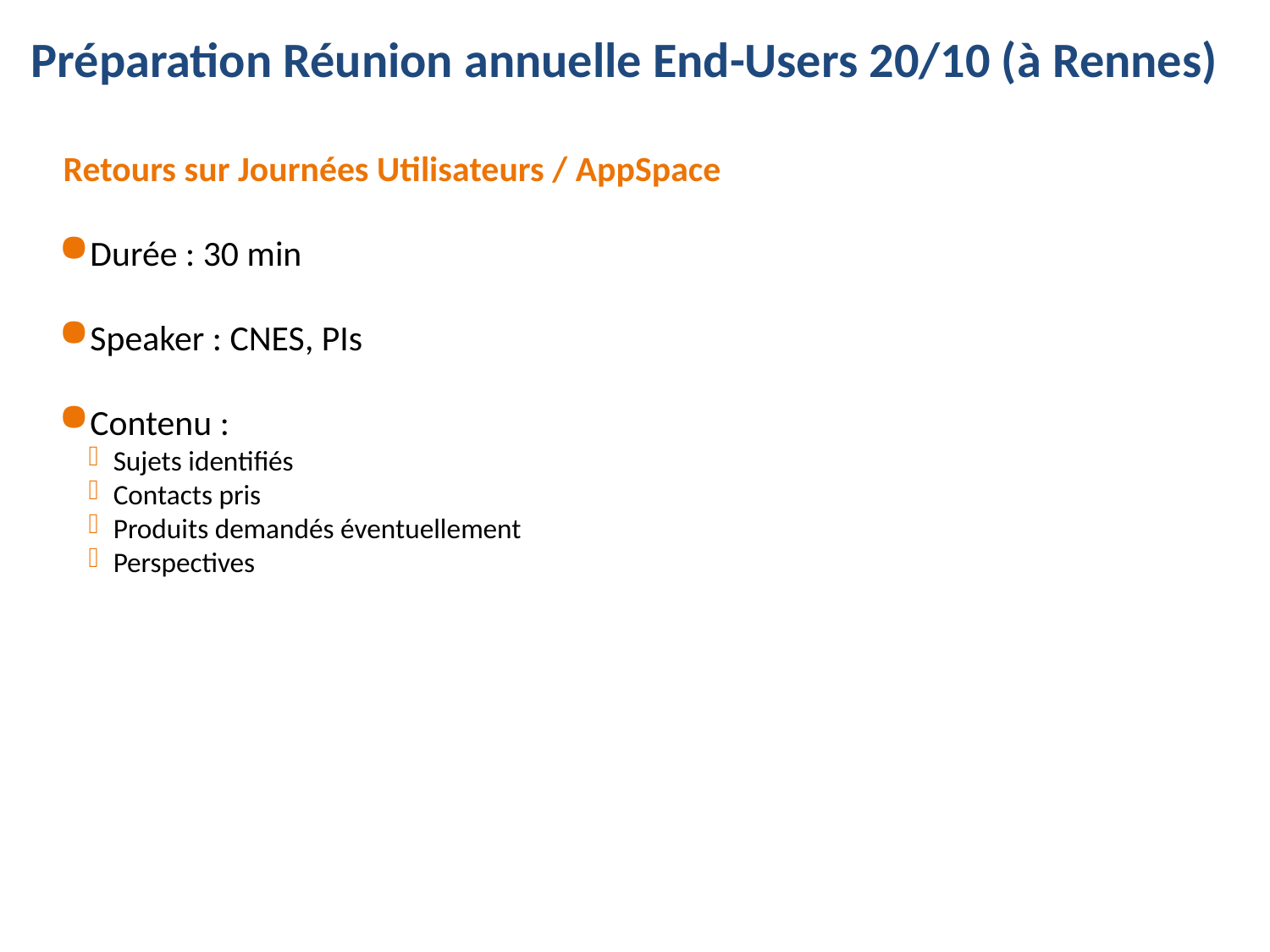

Préparation Réunion annuelle End-Users 20/10 (à Rennes)
Retours sur Journées Utilisateurs / AppSpace

Durée : 30 min

Speaker : CNES, PIs

Contenu :
Sujets identifiés
Contacts pris
Produits demandés éventuellement
Perspectives